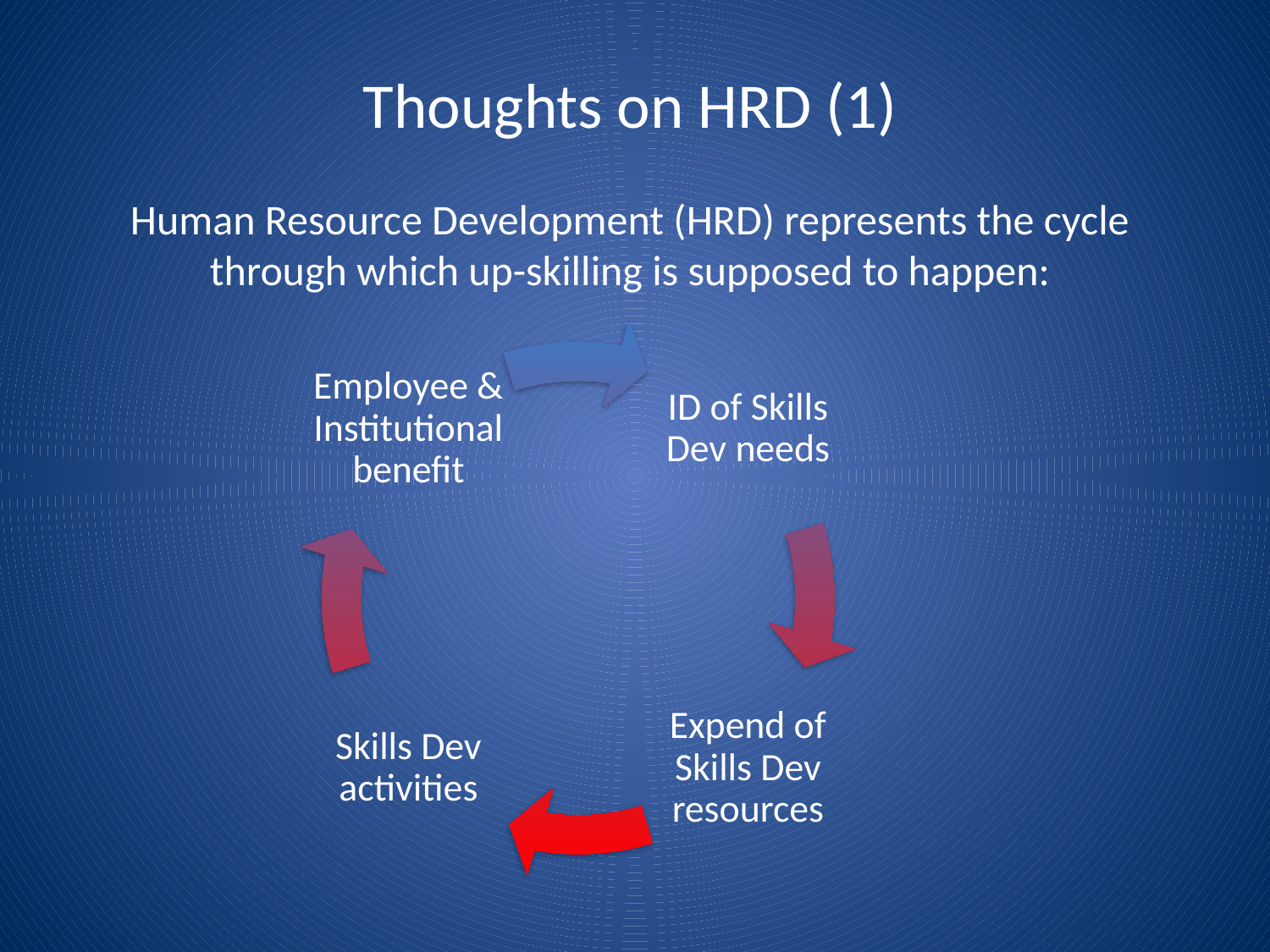

# Thoughts on HRD (1)
Human Resource Development (HRD) represents the cycle through which up-skilling is supposed to happen:

ID of Skills Dev needs
Expend of Skills Dev resources
Skills Dev activities
Employee & Institutional benefit